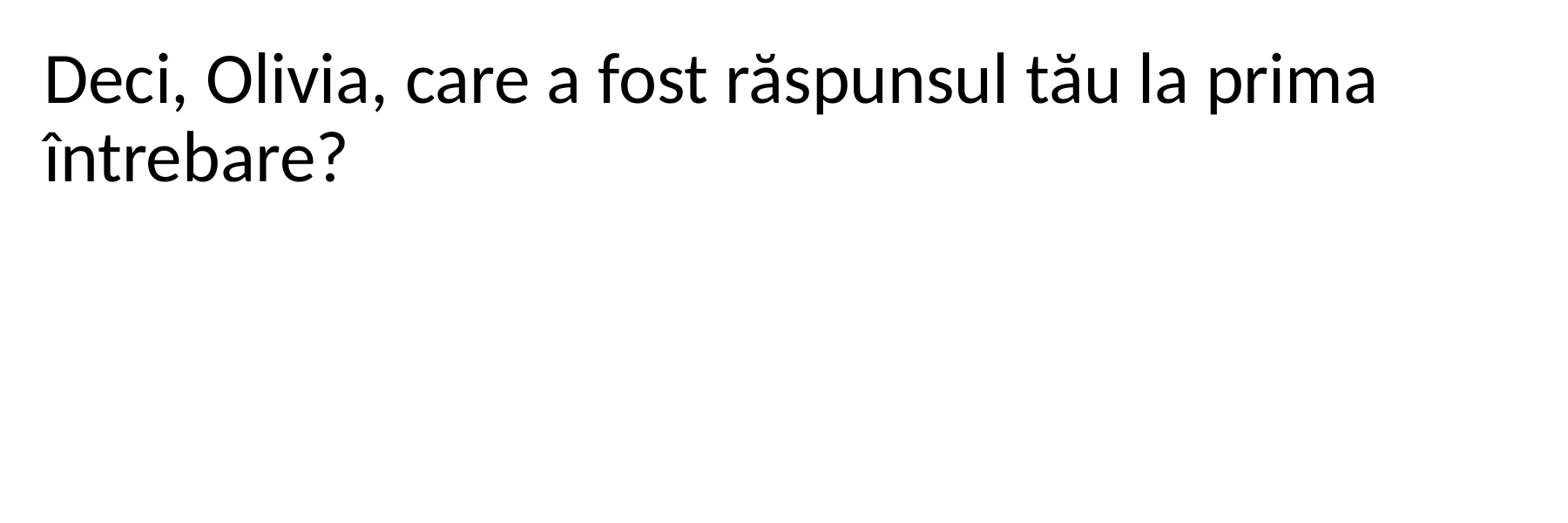

Deci, Olivia, care a fost răspunsul tău la prima întrebare?